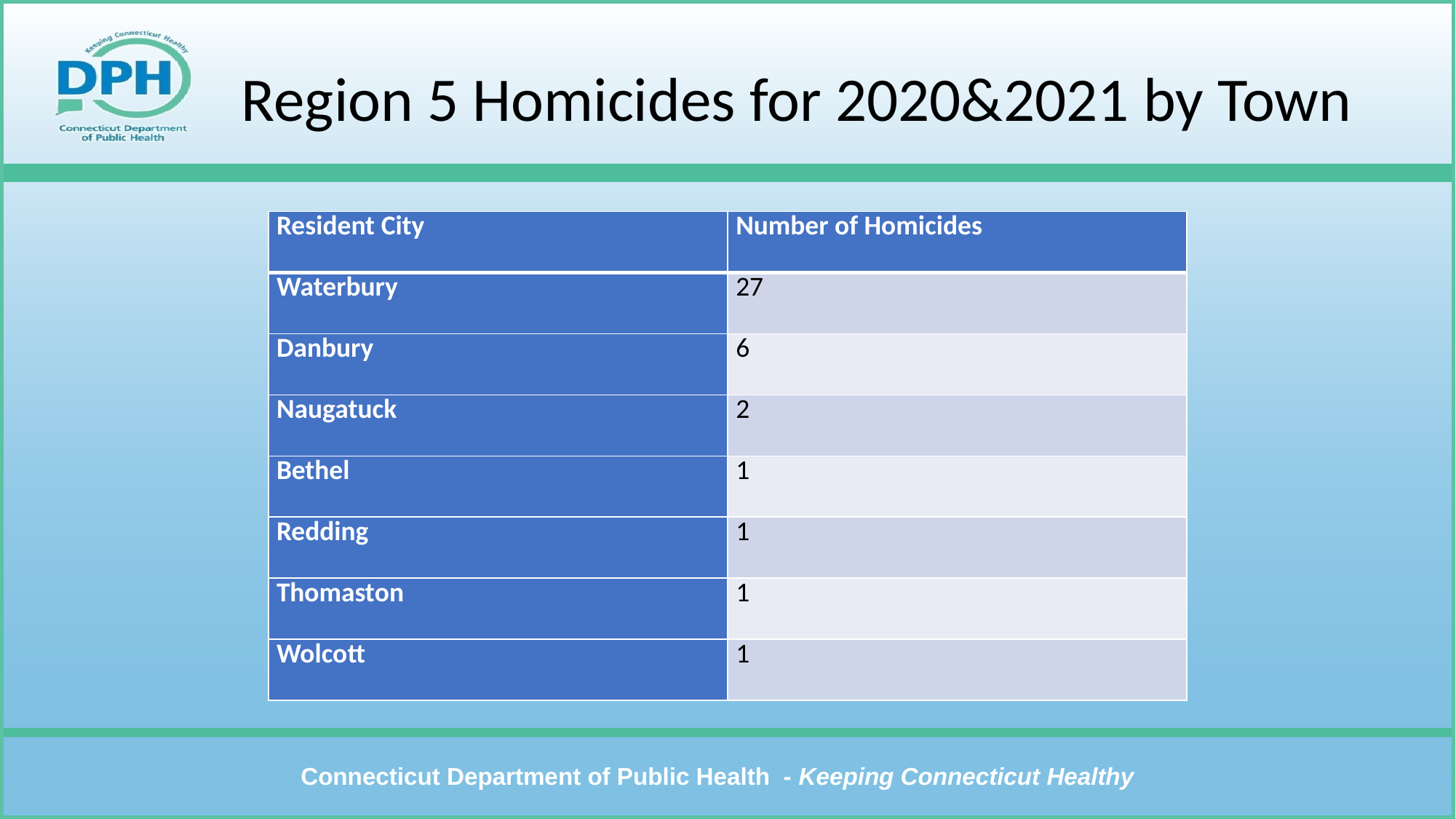

# Region 5 Homicides for 2020&2021 by Town
| Resident City | Number of Homicides |
| --- | --- |
| Waterbury | 27 |
| Danbury | 6 |
| Naugatuck | 2 |
| Bethel | 1 |
| Redding | 1 |
| Thomaston | 1 |
| Wolcott | 1 |